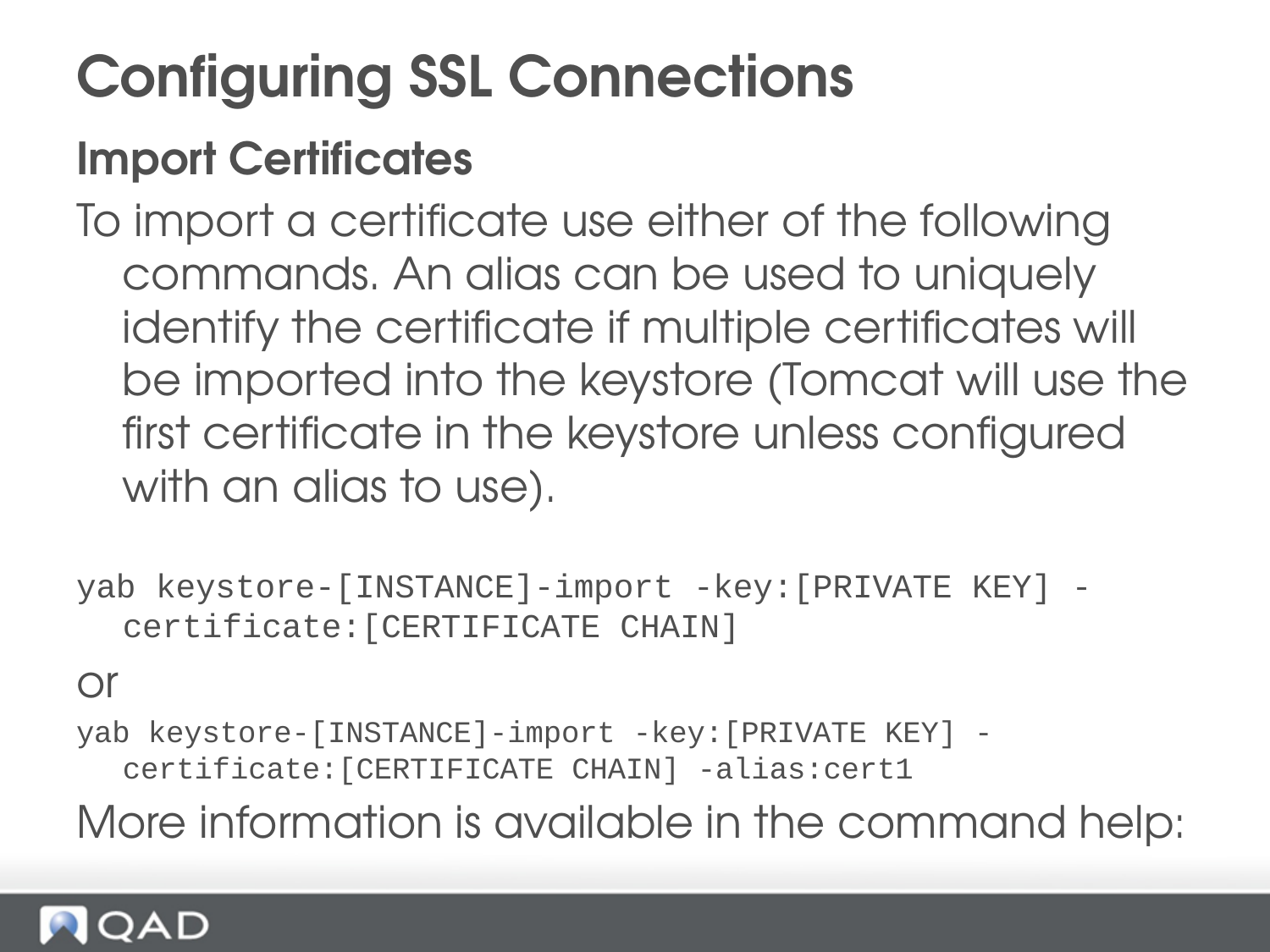

# Configuring SSL Connections
Import Certificates
To import a certificate use either of the following commands. An alias can be used to uniquely identify the certificate if multiple certificates will be imported into the keystore (Tomcat will use the first certificate in the keystore unless configured with an alias to use).

yab keystore-[INSTANCE]-import -key:[PRIVATE KEY] -certificate:[CERTIFICATE CHAIN]
or
yab keystore-[INSTANCE]-import -key:[PRIVATE KEY] -certificate:[CERTIFICATE CHAIN] -alias:cert1
More information is available in the command help: